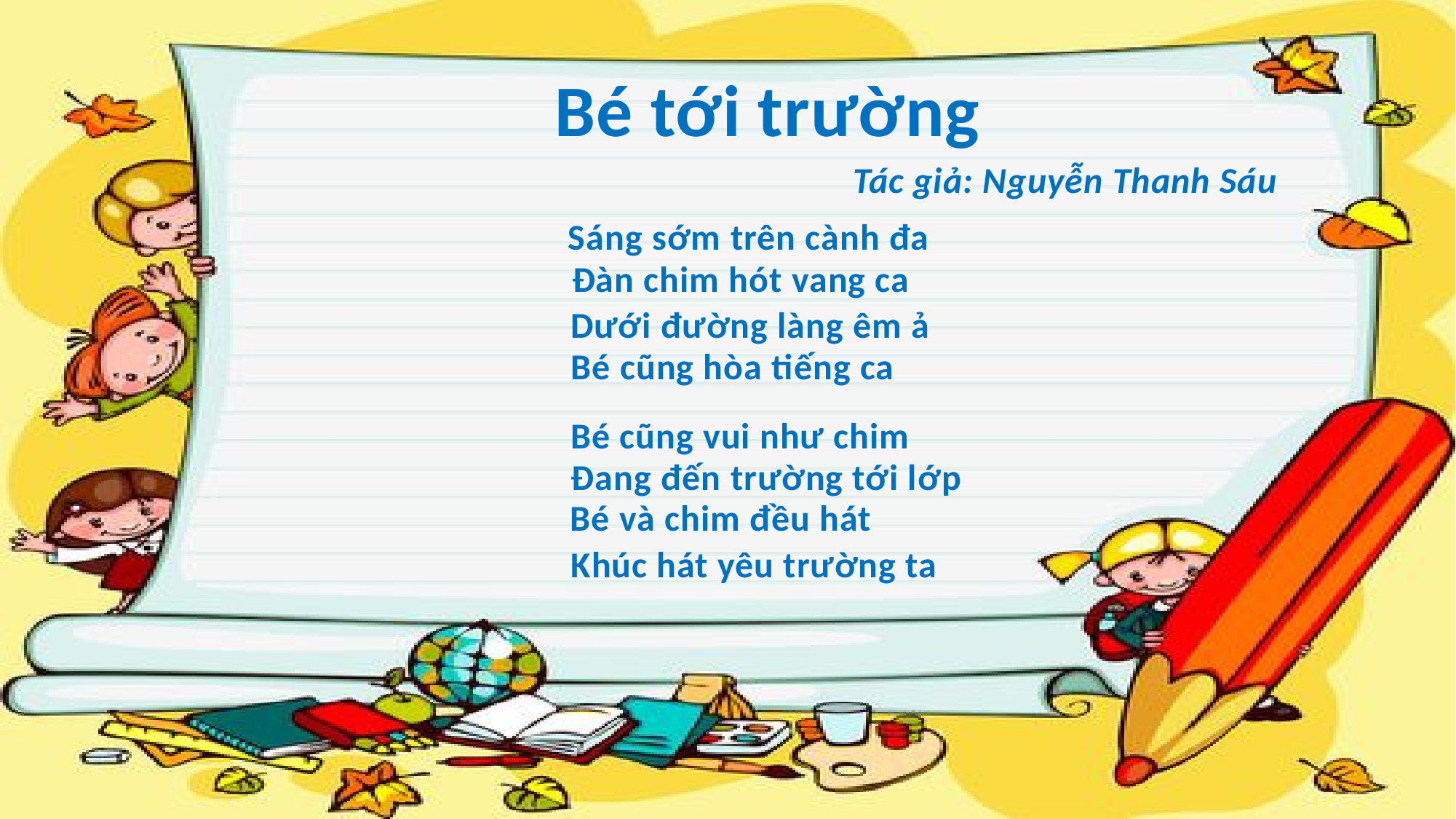

Bé tới trường
Tác giả: Nguyễn Thanh Sáu
Sáng sớm trên cành đa
Đàn chim hót vang ca
Dưới đường làng êm ả
Bé cũng hòa tiếng ca
Bé cũng vui như chim
Đang đến trường tới lớp
Bé và chim đều hát
Khúc hát yêu trường ta